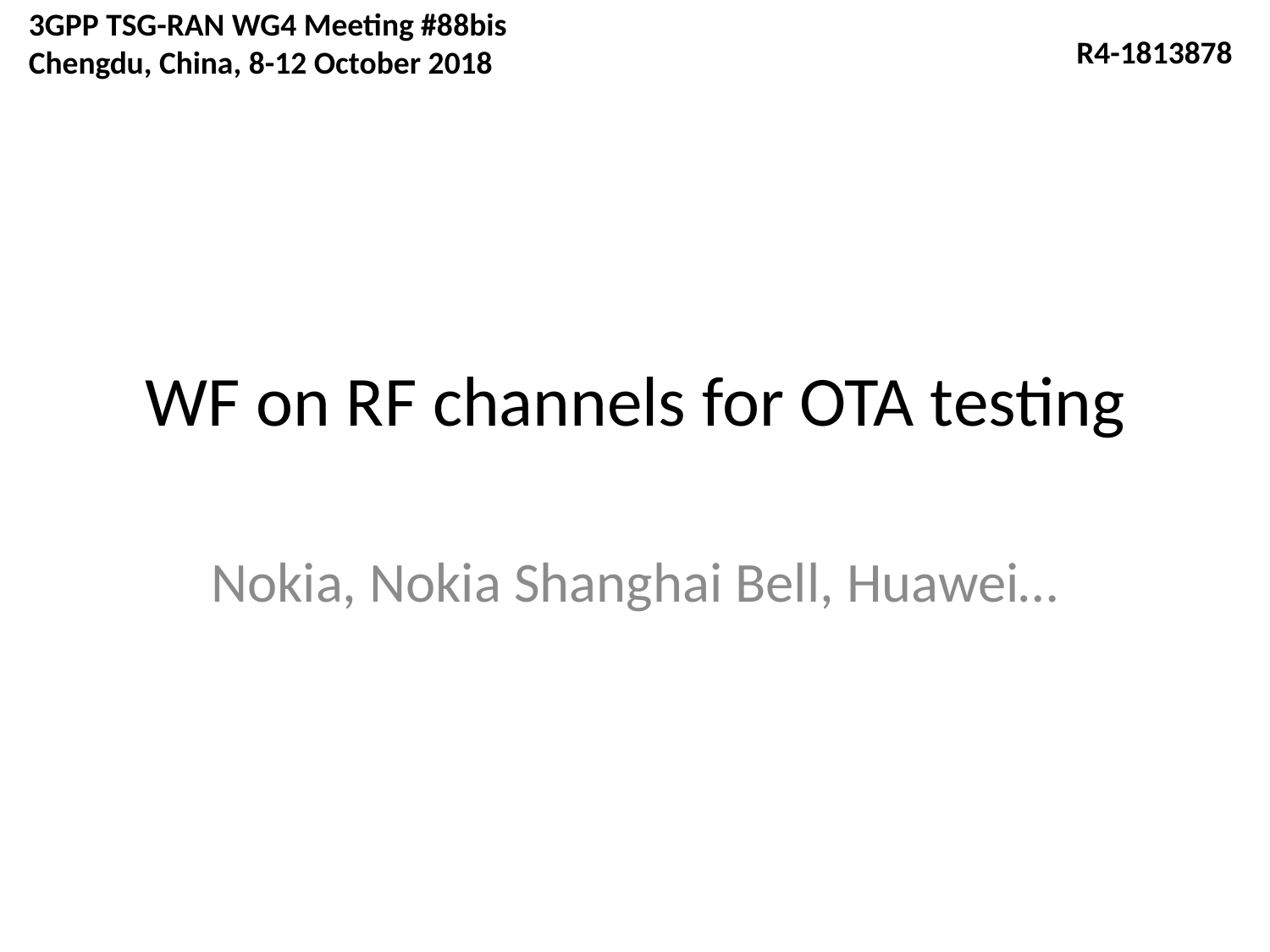

3GPP TSG-RAN WG4 Meeting #88bis
Chengdu, China, 8-12 October 2018

R4-1813878
# WF on RF channels for OTA testing
Nokia, Nokia Shanghai Bell, Huawei…